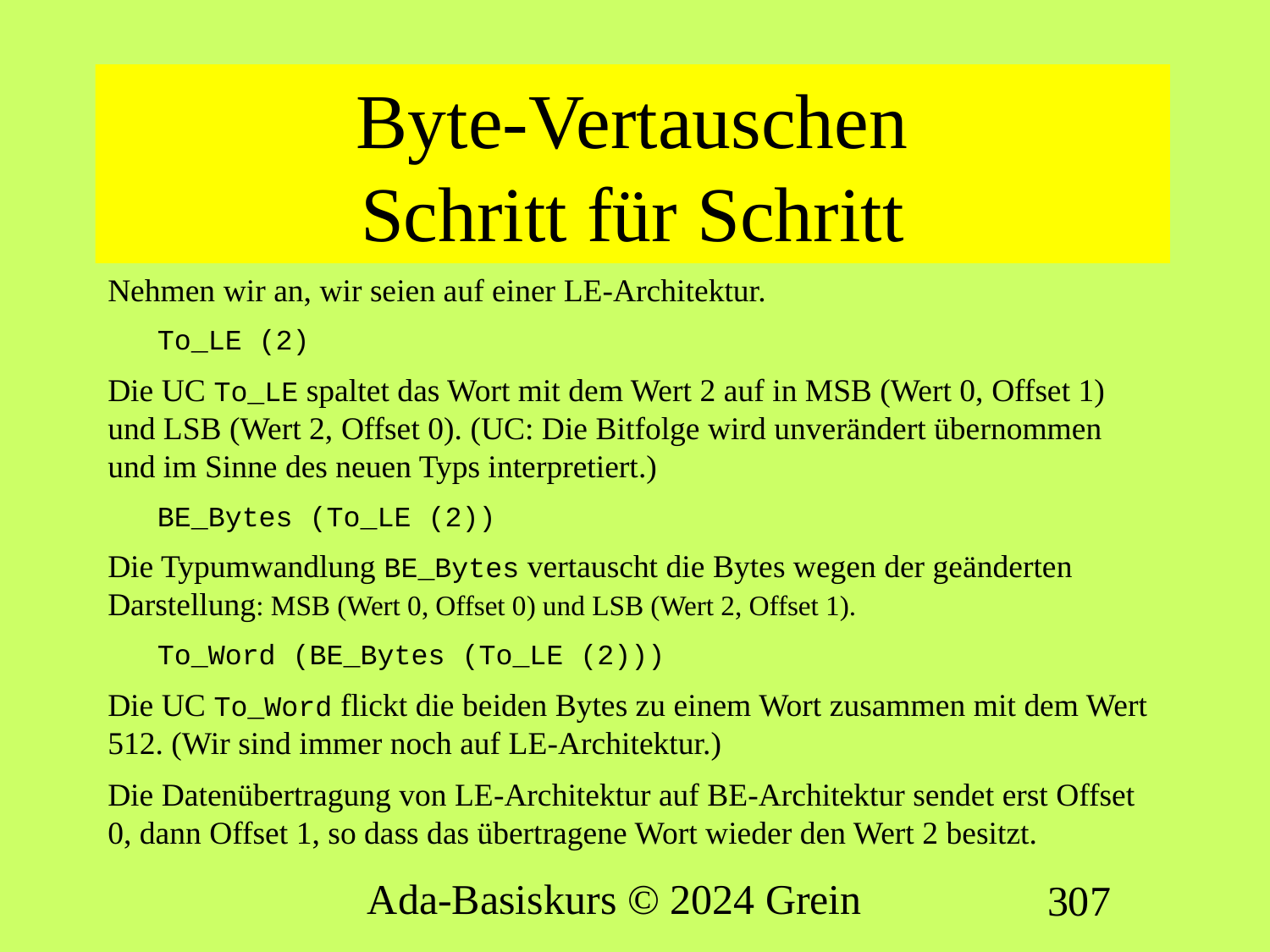

# Byte-Vertauschen Schritt für Schritt
Nehmen wir an, wir seien auf einer LE-Architektur.
To_LE (2)
Die UC To_LE spaltet das Wort mit dem Wert 2 auf in MSB (Wert 0, Offset 1) und LSB (Wert 2, Offset 0). (UC: Die Bitfolge wird unverändert übernommen und im Sinne des neuen Typs interpretiert.)
BE_Bytes (To_LE (2))
Die Typumwandlung BE_Bytes vertauscht die Bytes wegen der geänderten Darstellung: MSB (Wert 0, Offset 0) und LSB (Wert 2, Offset 1).
To_Word (BE_Bytes (To_LE (2)))
Die UC To_Word flickt die beiden Bytes zu einem Wort zusammen mit dem Wert 512. (Wir sind immer noch auf LE-Architektur.)
Die Datenübertragung von LE-Architektur auf BE-Architektur sendet erst Offset 0, dann Offset 1, so dass das übertragene Wort wieder den Wert 2 besitzt.
Ada-Basiskurs © 2024 Grein
307